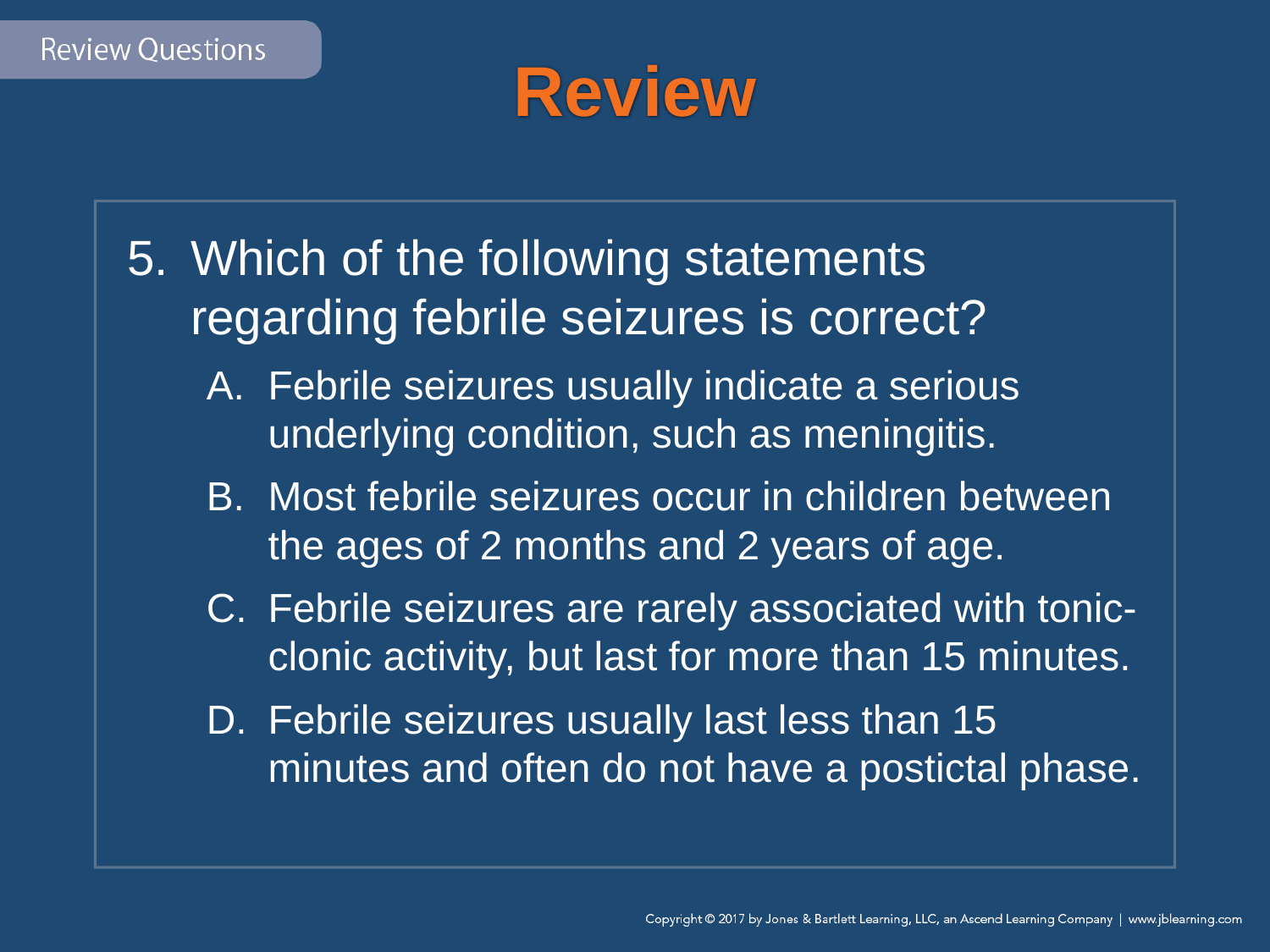

# Review
Which of the following statements regarding febrile seizures is correct?
Febrile seizures usually indicate a serious underlying condition, such as meningitis.
Most febrile seizures occur in children between the ages of 2 months and 2 years of age.
Febrile seizures are rarely associated with tonic-clonic activity, but last for more than 15 minutes.
Febrile seizures usually last less than 15 minutes and often do not have a postictal phase.